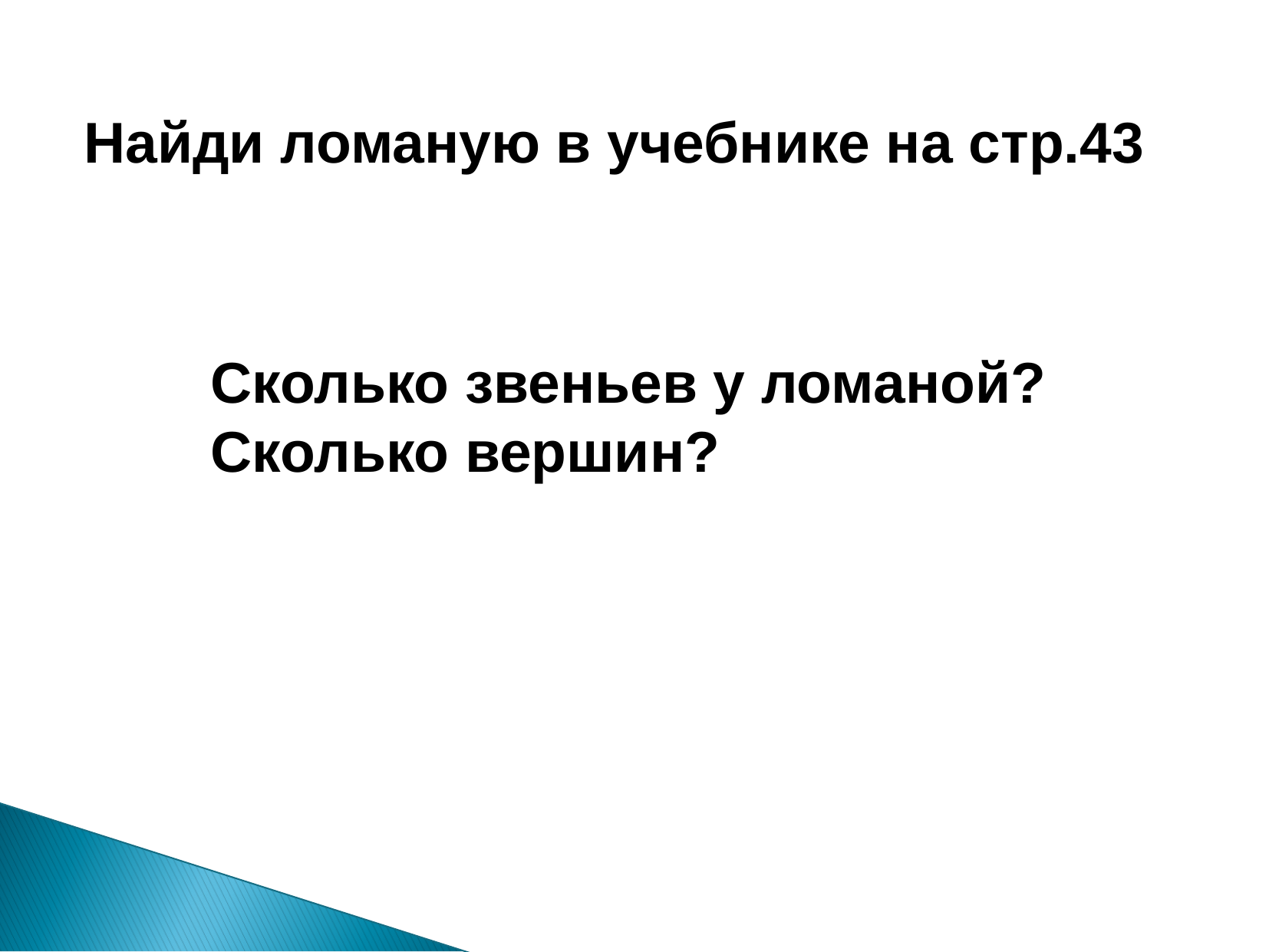

Найди ломаную в учебнике на стр.43
Сколько звеньев у ломаной?
Сколько вершин?